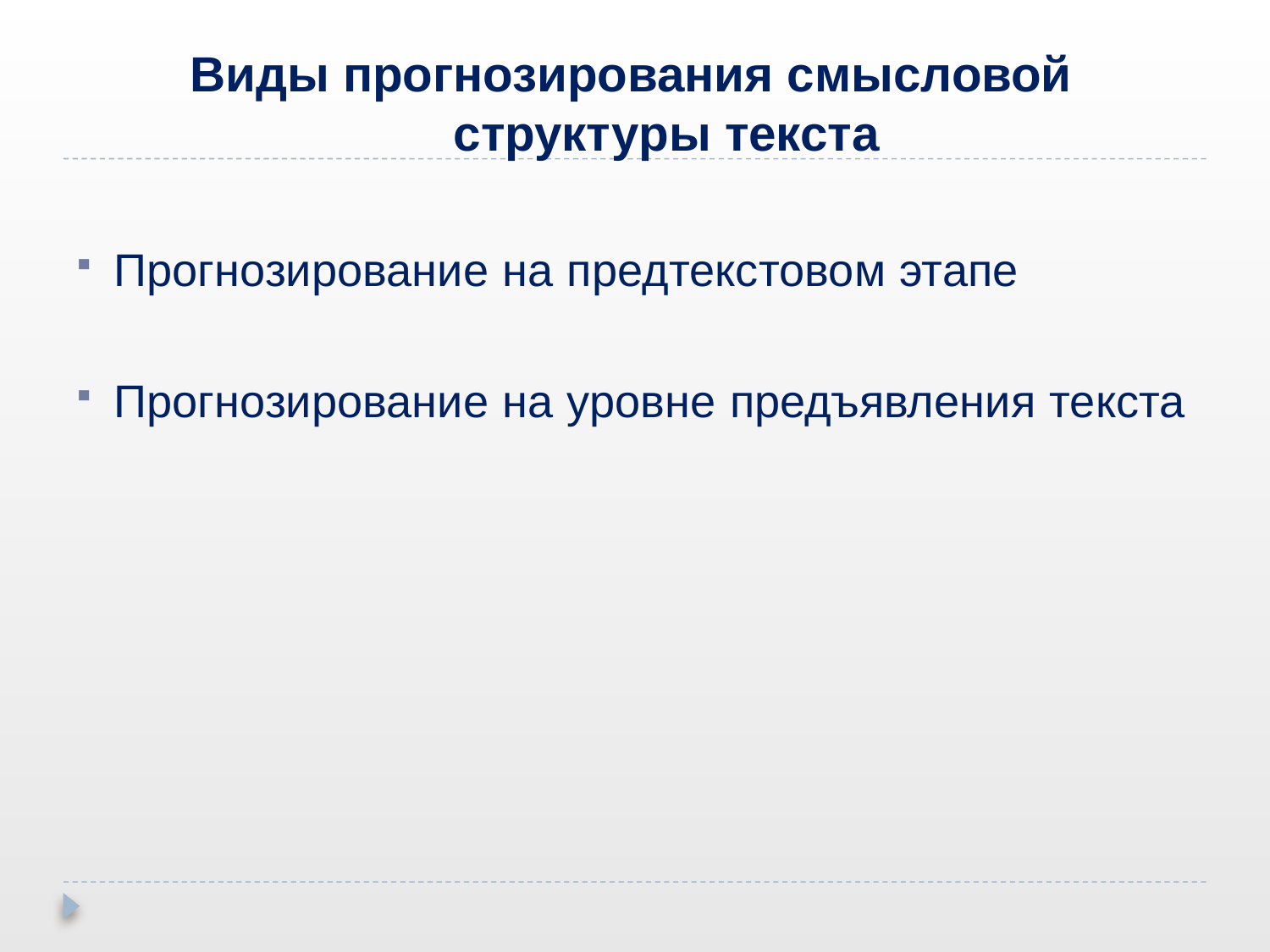

# Виды прогнозирования смысловой структуры текста

Прогнозирование на предтекстовом этапе

Прогнозирование на уровне предъявления текста